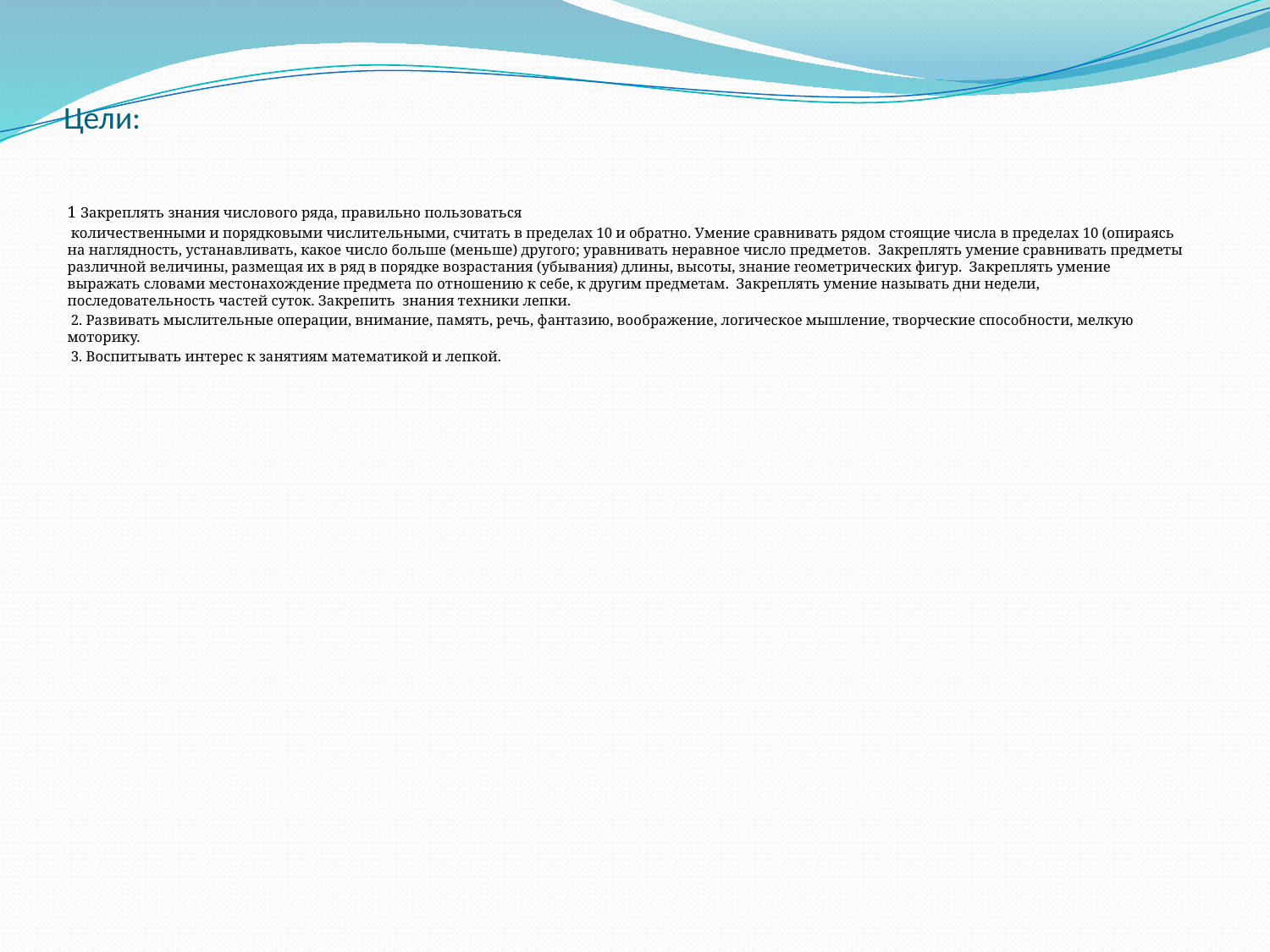

# Цели:
1 Закреплять знания числового ряда, правильно пользоваться
 количественными и порядковыми числительными, считать в пределах 10 и обратно. Умение сравнивать рядом стоящие числа в пределах 10 (опираясь на наглядность, устанавливать, какое число больше (меньше) другого; уравнивать неравное число предметов.  Закреплять умение сравнивать предметы различной величины, размещая их в ряд в порядке возрастания (убывания) длины, высоты, знание геометрических фигур.  Закреплять умение выражать словами местонахождение предмета по отношению к себе, к другим предметам.  Закреплять умение называть дни недели, последовательность частей суток. Закрепить  знания техники лепки.
 2. Развивать мыслительные операции, внимание, память, речь, фантазию, воображение, логическое мышление, творческие способности, мелкую моторику.
 3. Воспитывать интерес к занятиям математикой и лепкой.